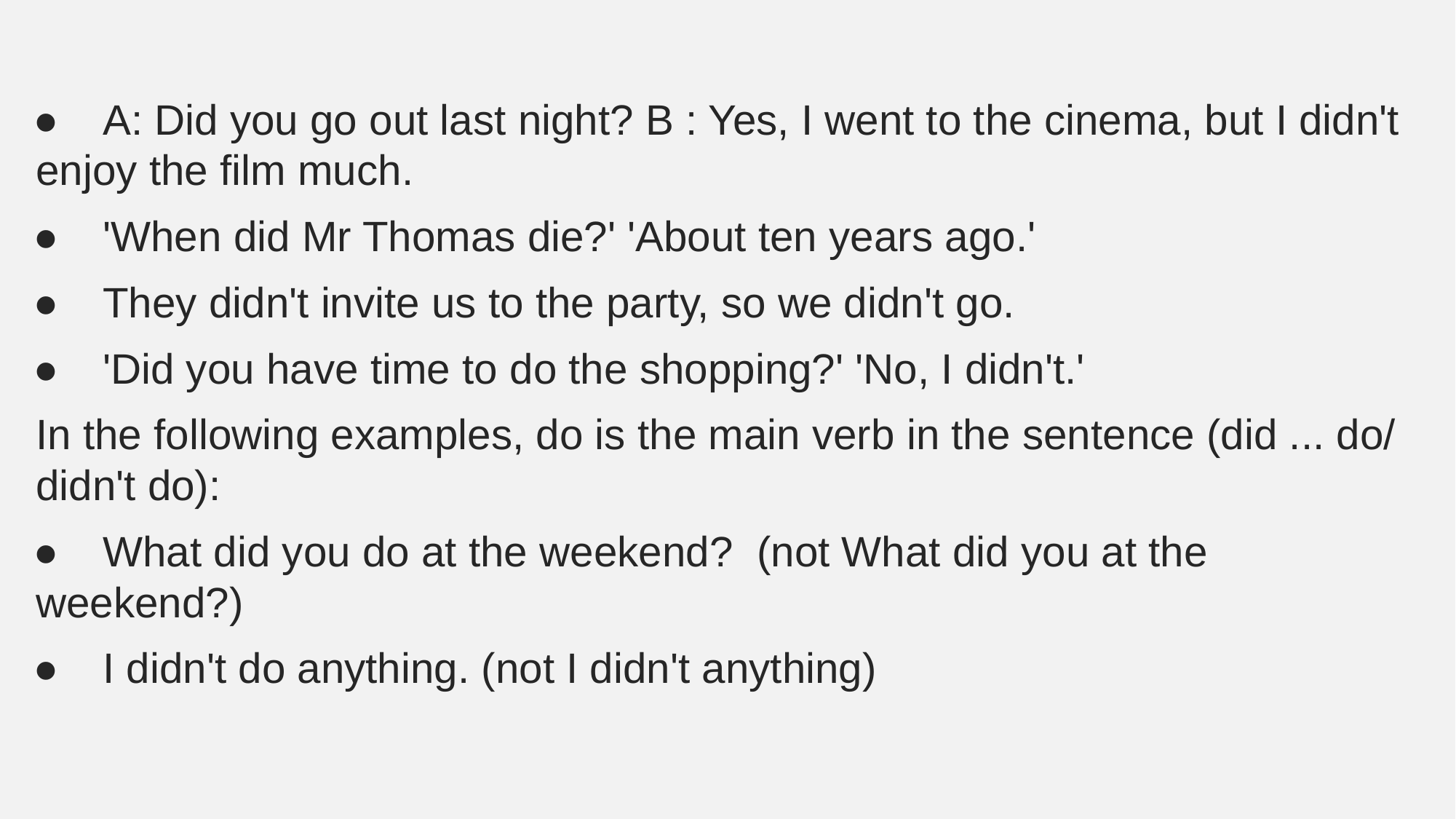

#
⦁    A: Did you go out last night? B : Yes, I went to the cinema, but I didn't enjoy the film much.
⦁    'When did Mr Thomas die?' 'About ten years ago.'
⦁    They didn't invite us to the party, so we didn't go.
⦁    'Did you have time to do the shopping?' 'No, I didn't.'
In the following examples, do is the main verb in the sentence (did ... do/ didn't do):
⦁    What did you do at the weekend?  (not What did you at the weekend?)
⦁    I didn't do anything. (not I didn't anything)